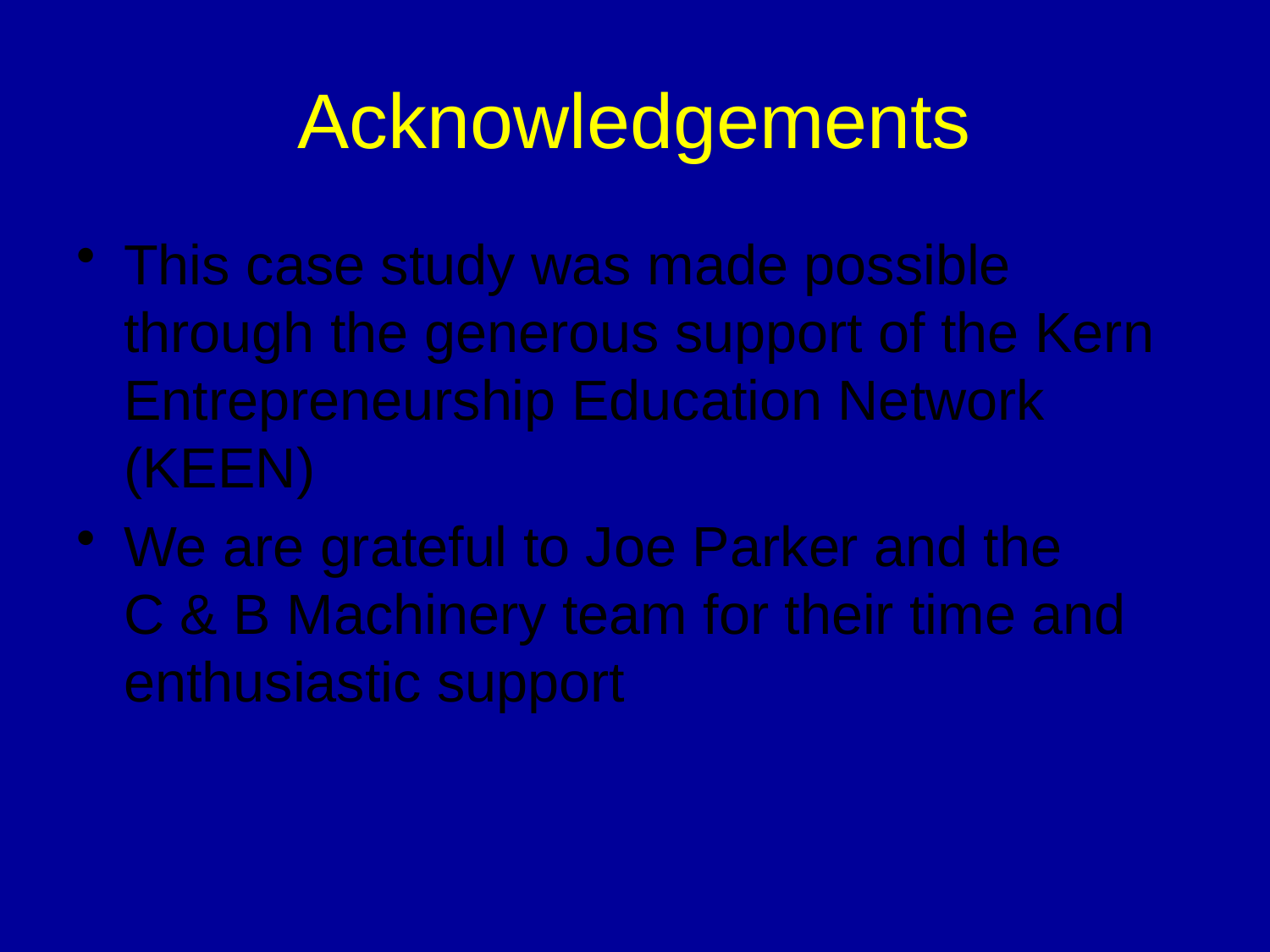

# Acknowledgements
This case study was made possible through the generous support of the Kern Entrepreneurship Education Network (KEEN)
We are grateful to Joe Parker and the      C & B Machinery team for their time and enthusiastic support